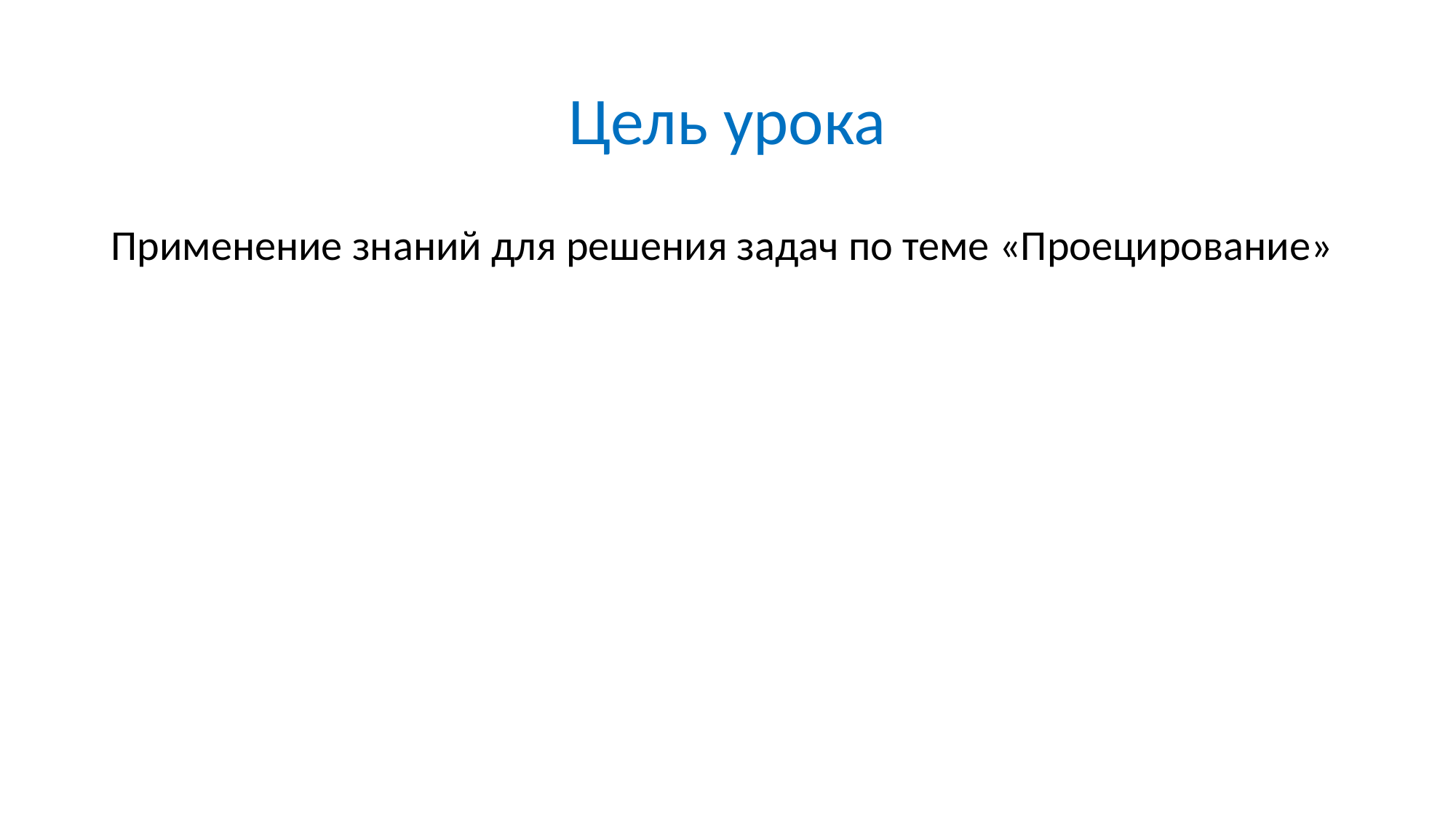

# Цель урока
Применение знаний для решения задач по теме «Проецирование»